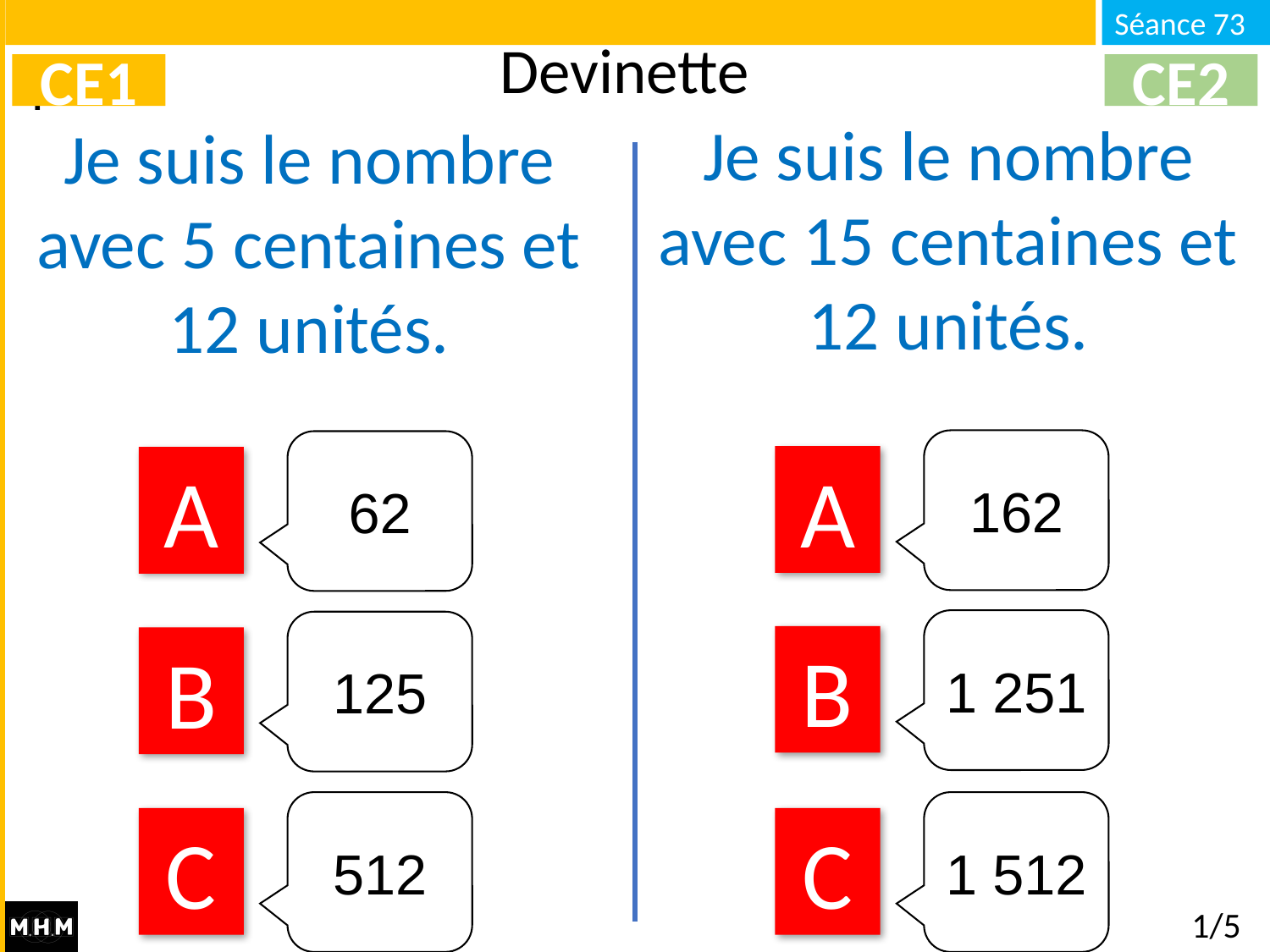

# Devinette
CE1
CE2
Je suis le nombre avec 15 centaines et 12 unités.
Je suis le nombre avec 5 centaines et 12 unités.
162
62
A
A
1 251
125
B
B
1 512
512
C
C
1/5